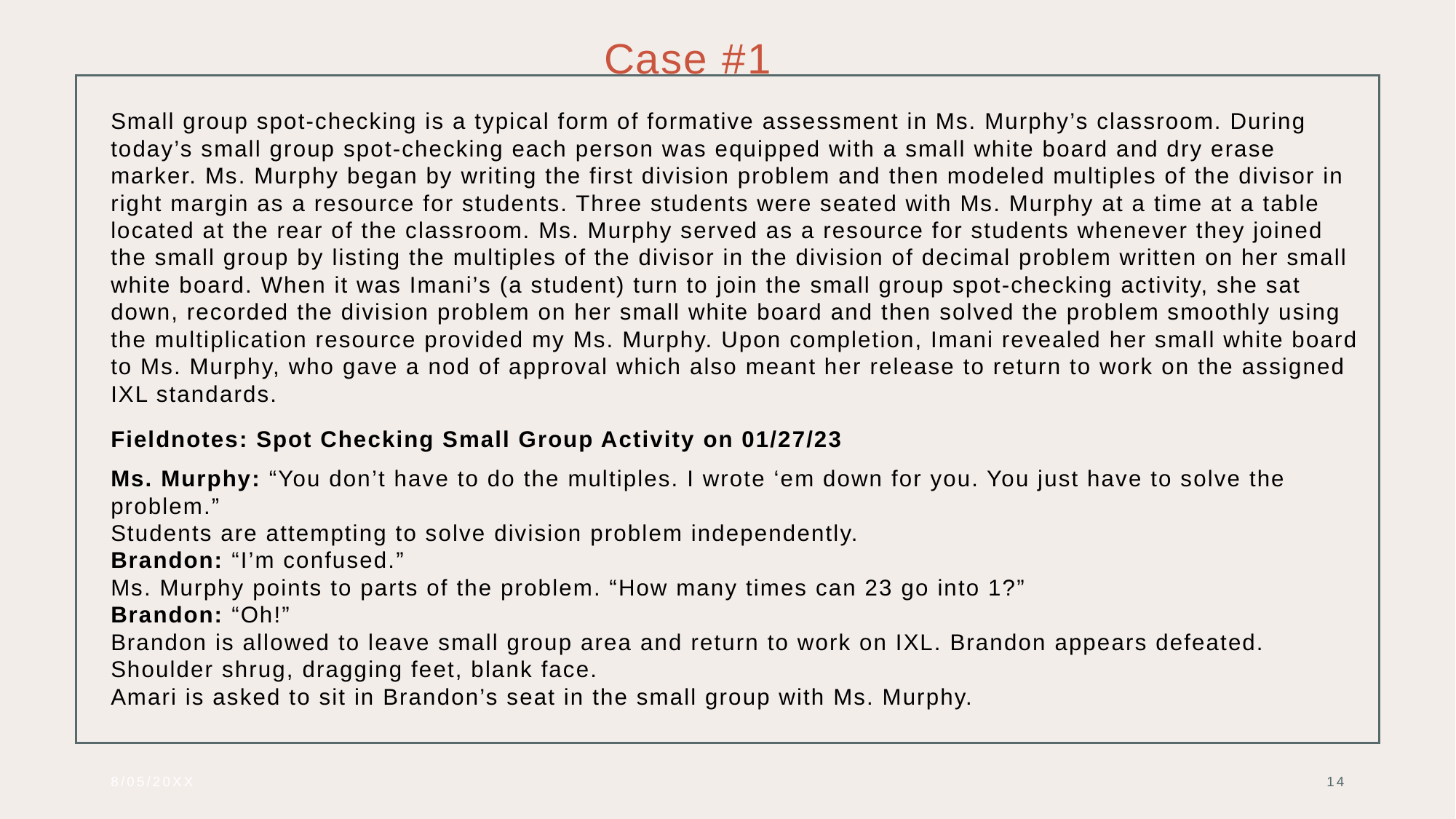

# Case #1

Small group spot-checking is a typical form of formative assessment in Ms. Murphy’s classroom. During today’s small group spot-checking each person was equipped with a small white board and dry erase marker. Ms. Murphy began by writing the first division problem and then modeled multiples of the divisor in right margin as a resource for students. Three students were seated with Ms. Murphy at a time at a table located at the rear of the classroom. Ms. Murphy served as a resource for students whenever they joined the small group by listing the multiples of the divisor in the division of decimal problem written on her small white board. When it was Imani’s (a student) turn to join the small group spot-checking activity, she sat down, recorded the division problem on her small white board and then solved the problem smoothly using the multiplication resource provided my Ms. Murphy. Upon completion, Imani revealed her small white board to Ms. Murphy, who gave a nod of approval which also meant her release to return to work on the assigned IXL standards.
Fieldnotes: Spot Checking Small Group Activity on 01/27/23
Ms. Murphy: “You don’t have to do the multiples. I wrote ‘em down for you. You just have to solve the problem.”
Students are attempting to solve division problem independently.
Brandon: “I’m confused.”
Ms. Murphy points to parts of the problem. “How many times can 23 go into 1?”
Brandon: “Oh!”
Brandon is allowed to leave small group area and return to work on IXL. Brandon appears defeated. Shoulder shrug, dragging feet, blank face.
Amari is asked to sit in Brandon’s seat in the small group with Ms. Murphy.

8/05/20XX
14